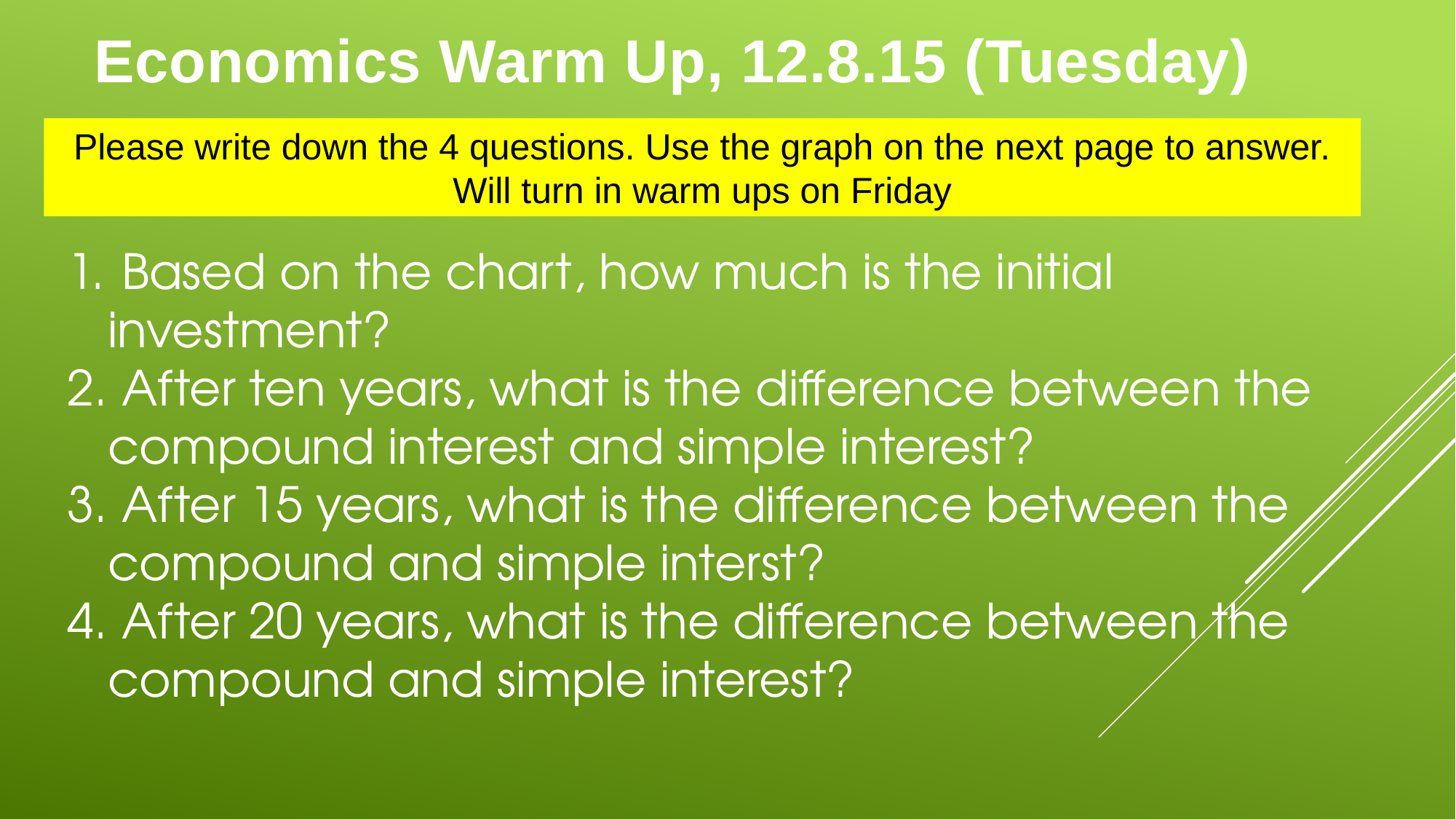

Economics Warm Up, 12.8.15 (Tuesday)
Please write down the 4 questions. Use the graph on the next page to answer. Will turn in warm ups on Friday
 Based on the chart, how much is the initial investment?
 After ten years, what is the difference between the compound interest and simple interest?
 After 15 years, what is the difference between the compound and simple interst?
 After 20 years, what is the difference between the compound and simple interest?